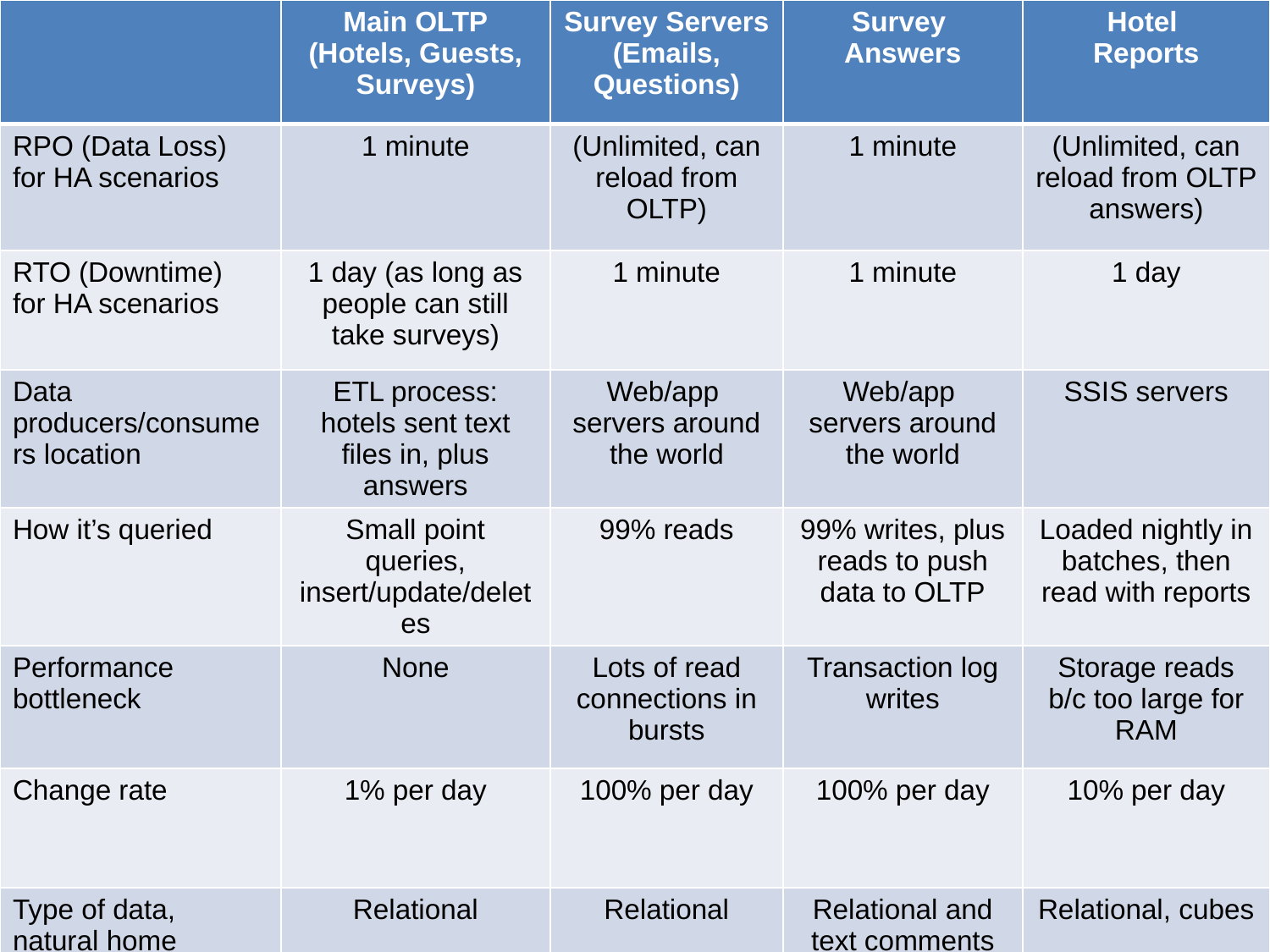

|  | Main OLTP (Hotels, Guests, Surveys) | Survey Servers (Emails, Questions) | Survey Answers | Hotel Reports |
| --- | --- | --- | --- | --- |
| RPO (Data Loss) for HA scenarios | 1 minute | (Unlimited, can reload from OLTP) | 1 minute | (Unlimited, can reload from OLTP answers) |
| RTO (Downtime) for HA scenarios | 1 day (as long as people can still take surveys) | 1 minute | 1 minute | 1 day |
| Data producers/consumers location | ETL process: hotels sent text files in, plus answers | Web/app servers around the world | Web/app servers around the world | SSIS servers |
| How it’s queried | Small point queries, insert/update/deletes | 99% reads | 99% writes, plus reads to push data to OLTP | Loaded nightly in batches, then read with reports |
| Performance bottleneck | None | Lots of read connections in bursts | Transaction log writes | Storage reads b/c too large for RAM |
| Change rate | 1% per day | 100% per day | 100% per day | 10% per day |
| Type of data, natural home | Relational | Relational | Relational and text comments | Relational, cubes |